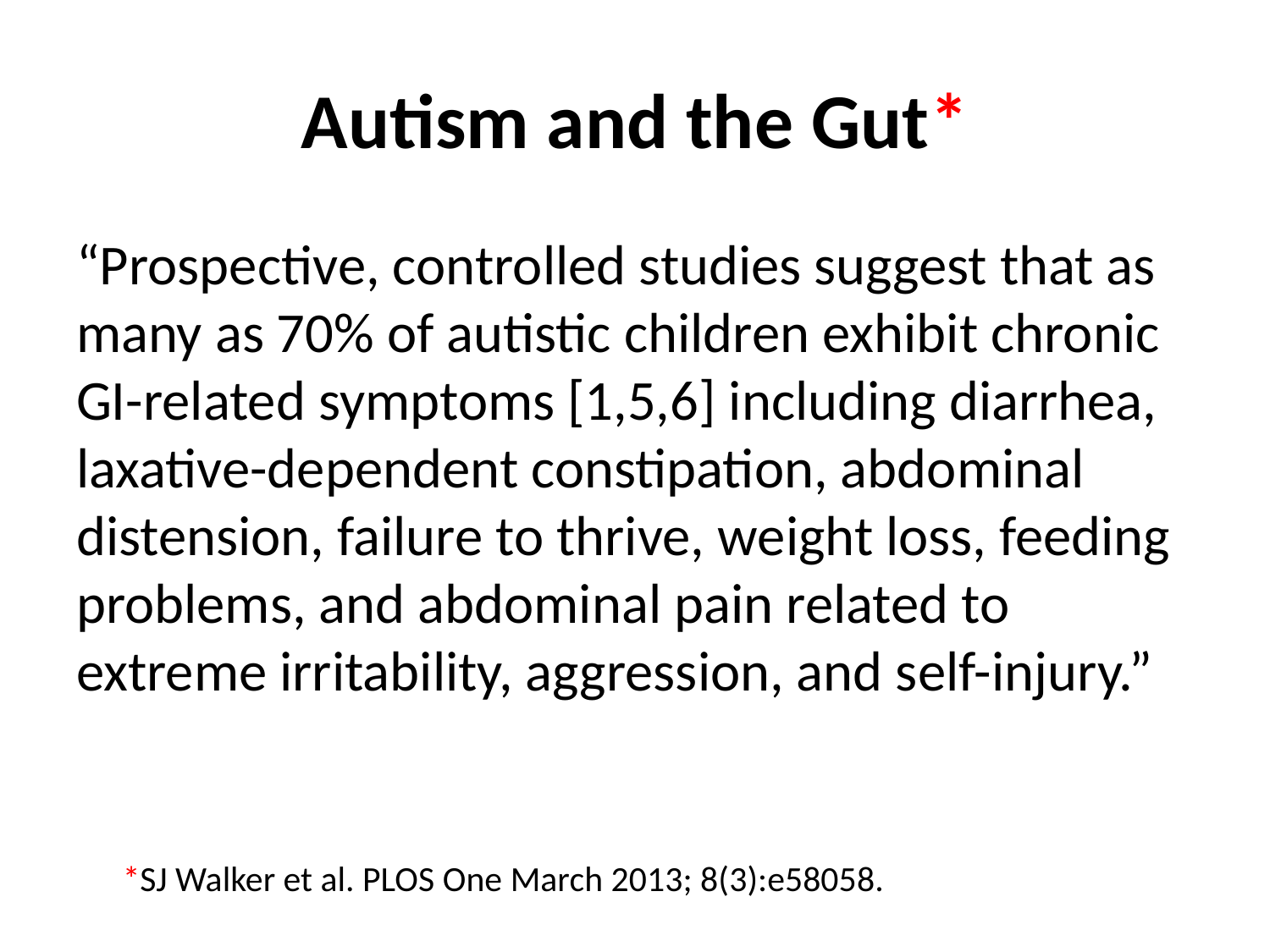

# Autism and the Gut*
“Prospective, controlled studies suggest that as many as 70% of autistic children exhibit chronic GI-related symptoms [1,5,6] including diarrhea, laxative-dependent constipation, abdominal distension, failure to thrive, weight loss, feeding problems, and abdominal pain related to extreme irritability, aggression, and self-injury.”

*SJ Walker et al. PLOS One March 2013; 8(3):e58058.